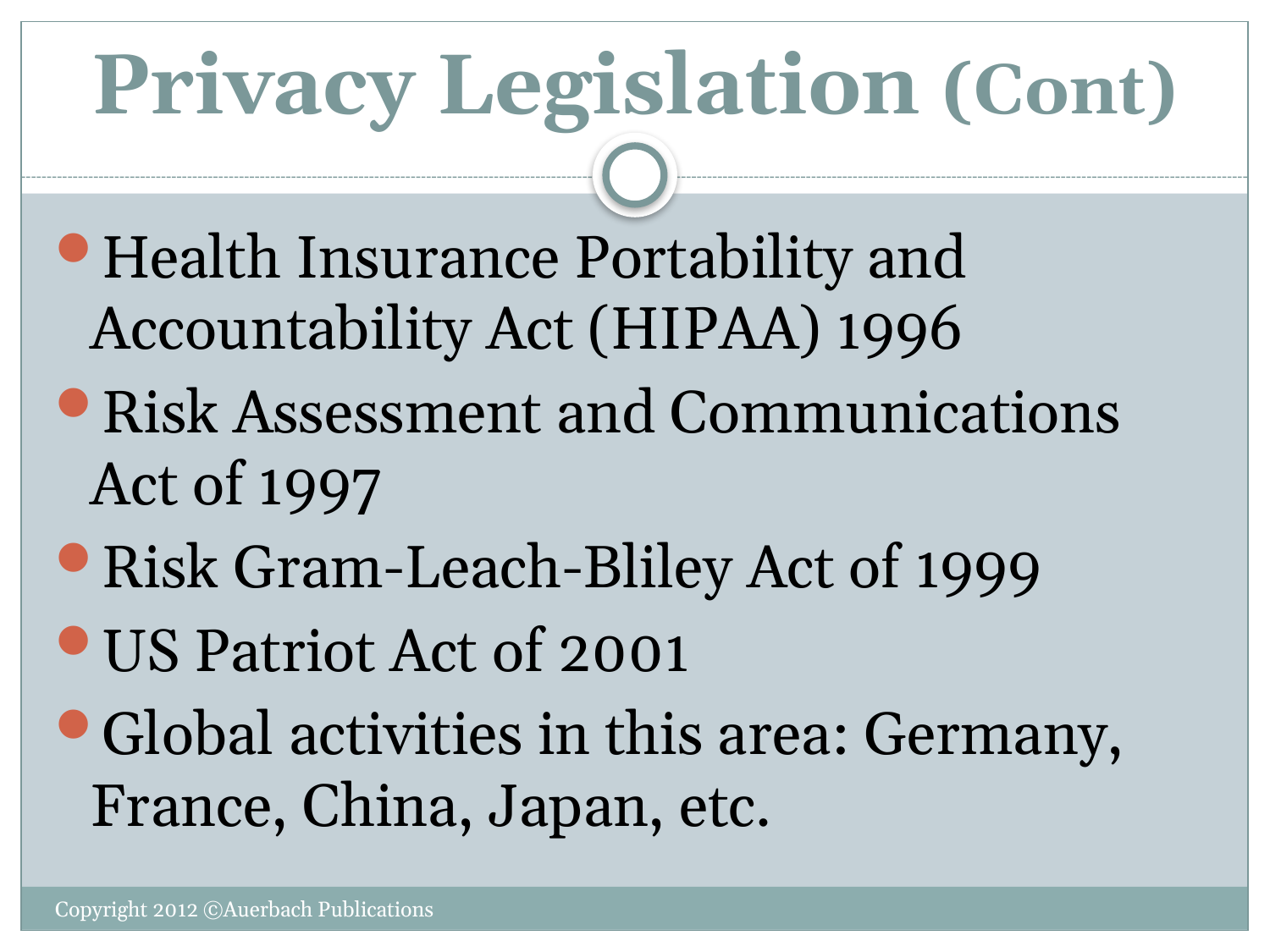

# Privacy Legislation (Cont)
Health Insurance Portability and Accountability Act (HIPAA) 1996
Risk Assessment and Communications Act of 1997
Risk Gram-Leach-Bliley Act of 1999
US Patriot Act of 2001
Global activities in this area: Germany, France, China, Japan, etc.
Copyright 2012 ©Auerbach Publications